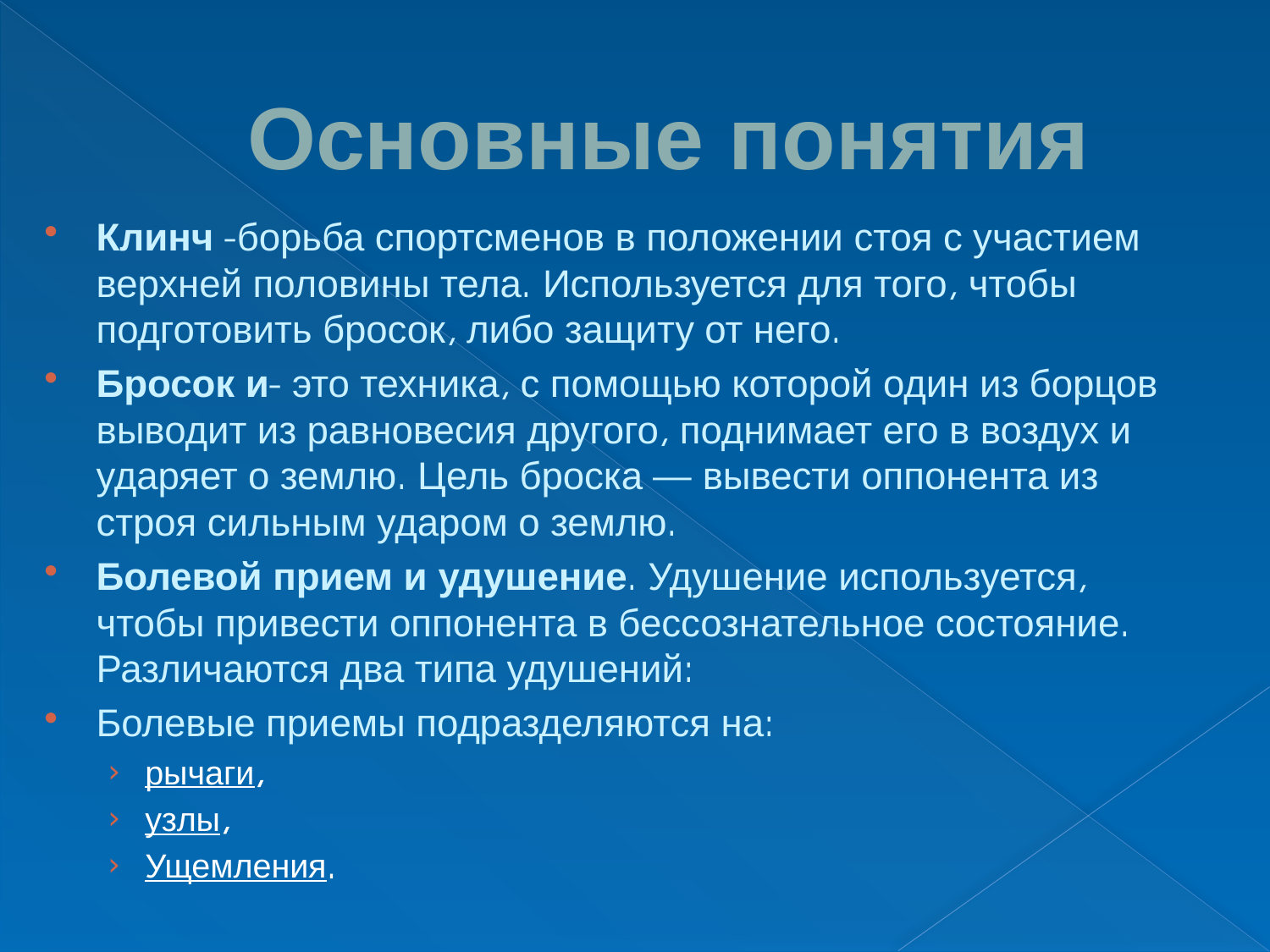

# Основные понятия
Клинч -борьба спортсменов в положении стоя с участием верхней половины тела. Используется для того, чтобы подготовить бросок, либо защиту от него.
Бросок и- это техника, с помощью которой один из борцов выводит из равновесия другого, поднимает его в воздух и ударяет о землю. Цель броска — вывести оппонента из строя сильным ударом о землю.
Болевой прием и удушение. Удушение используется, чтобы привести оппонента в бессознательное состояние. Различаются два типа удушений:
Болевые приемы подразделяются на:
рычаги,
узлы,
Ущемления.